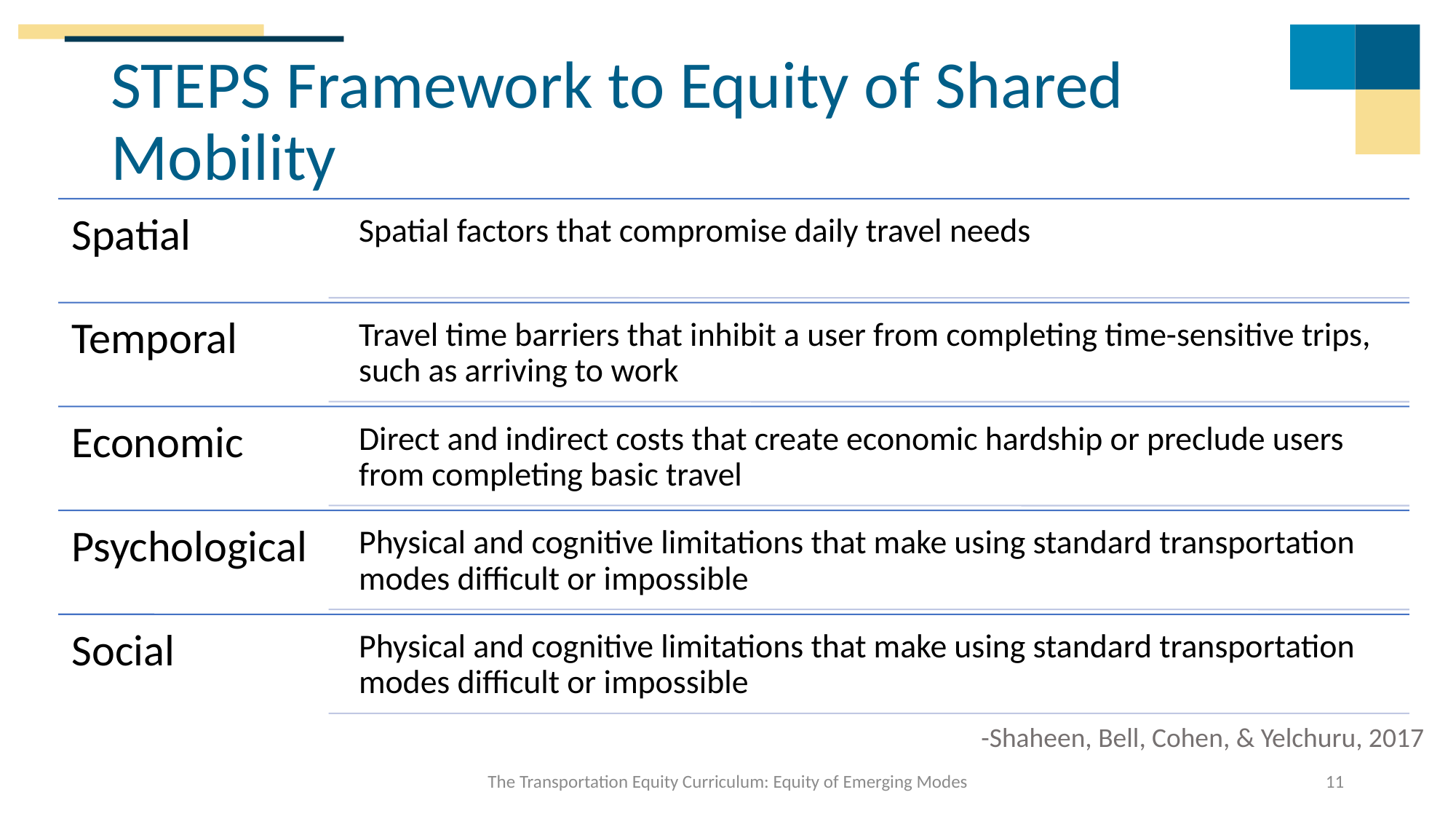

# STEPS Framework to Equity of Shared Mobility
Spatial
Spatial factors that compromise daily travel needs
Temporal
Travel time barriers that inhibit a user from completing time-sensitive trips, such as arriving to work
Economic
Direct and indirect costs that create economic hardship or preclude users from completing basic travel
Psychological
Physical and cognitive limitations that make using standard transportation modes difficult or impossible
Social
Physical and cognitive limitations that make using standard transportation modes difficult or impossible
-Shaheen, Bell, Cohen, & Yelchuru, 2017
The Transportation Equity Curriculum: Equity of Emerging Modes
11